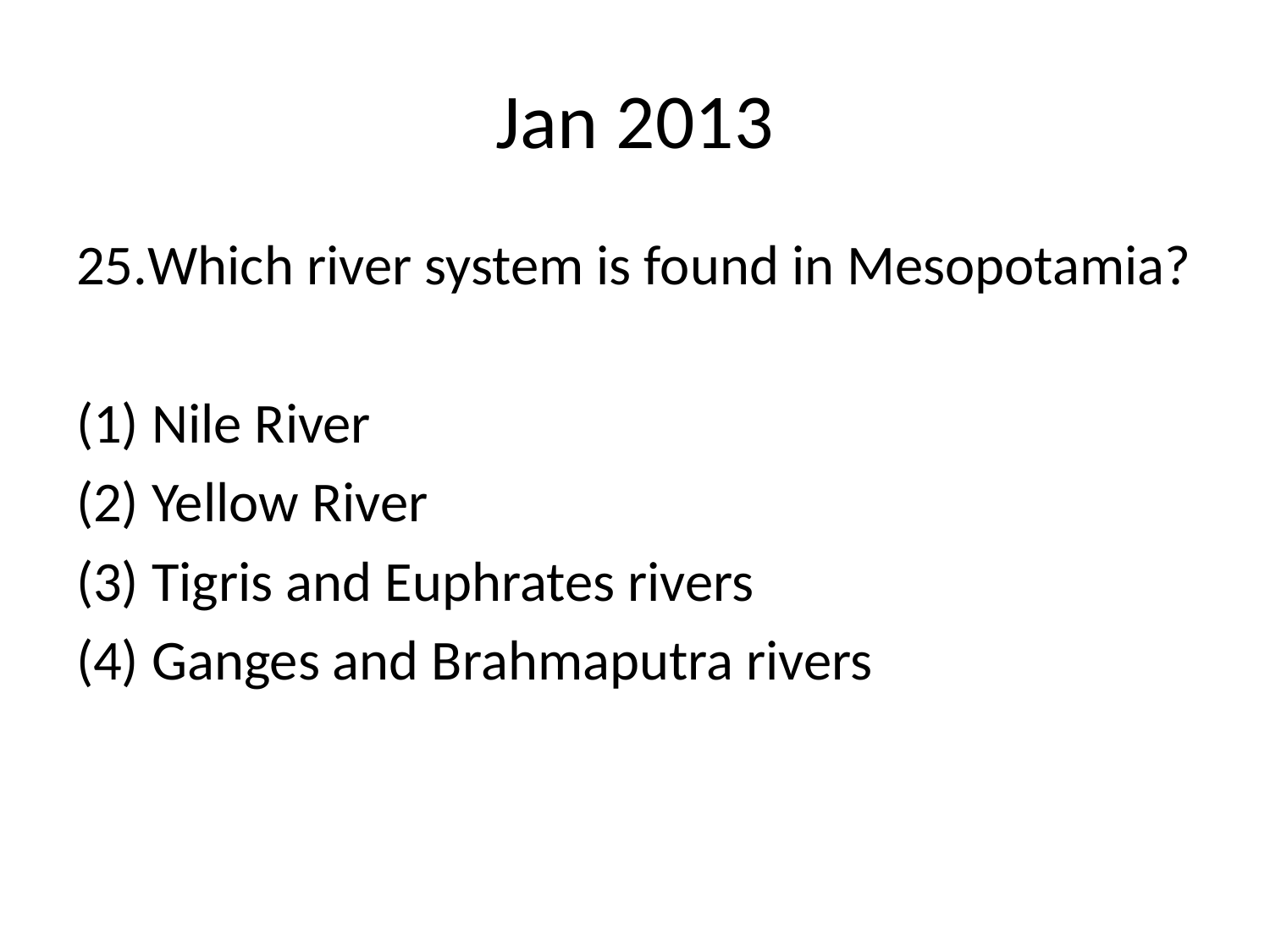

# Jan 2013
Which river system is found in Mesopotamia?

(1) Nile River
(2) Yellow River
(3) Tigris and Euphrates rivers
(4) Ganges and Brahmaputra rivers